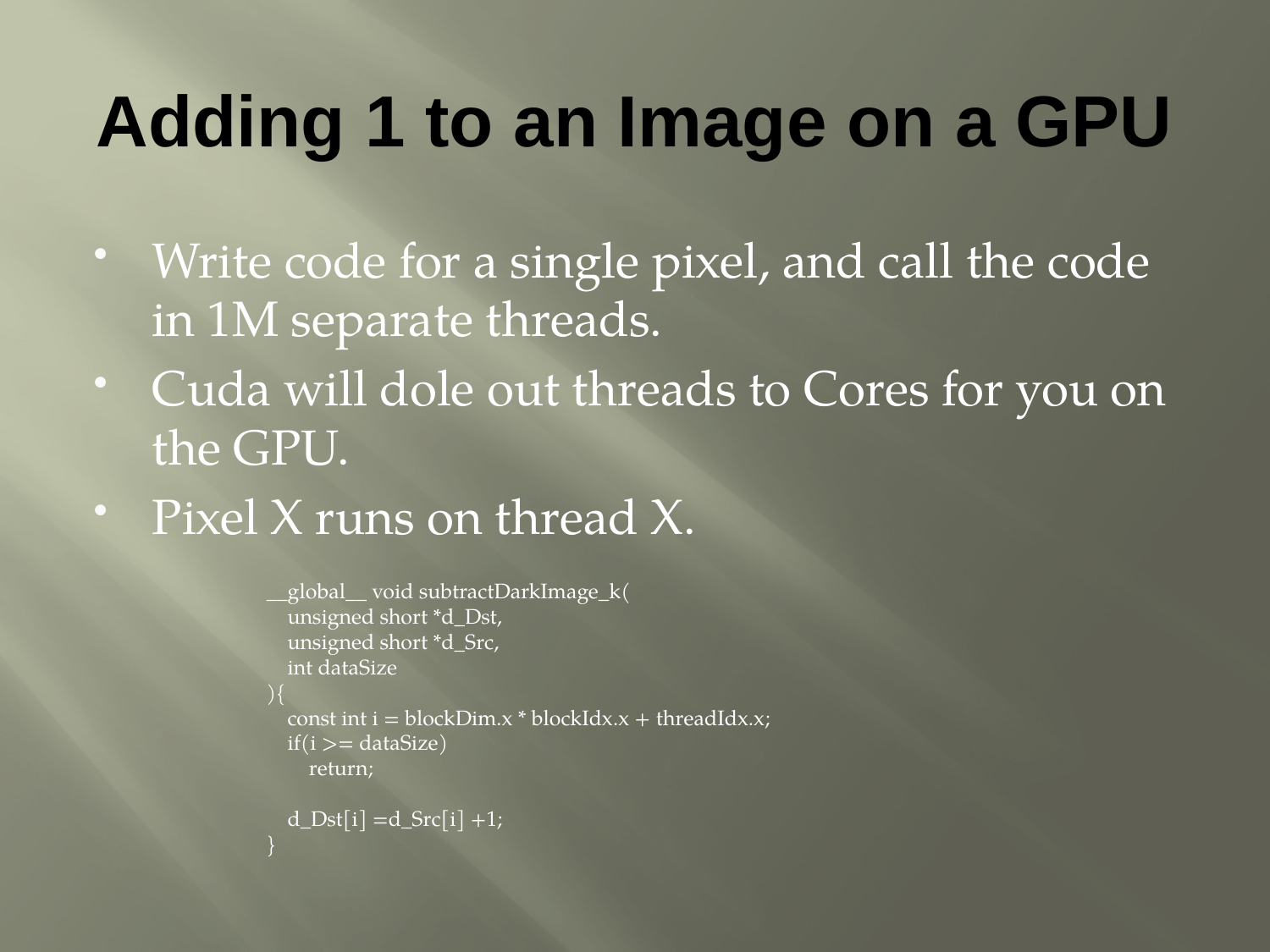

# Adding 1 to an Image on a GPU
Write code for a single pixel, and call the code in 1M separate threads.
Cuda will dole out threads to Cores for you on the GPU.
Pixel X runs on thread X.
__global__ void subtractDarkImage_k(
    unsigned short *d_Dst,
    unsigned short *d_Src,
    int dataSize
){
    const int i = blockDim.x * blockIdx.x + threadIdx.x;
    if(i >= dataSize)
        return;

    d_Dst[i] =d_Src[i] +1;
}